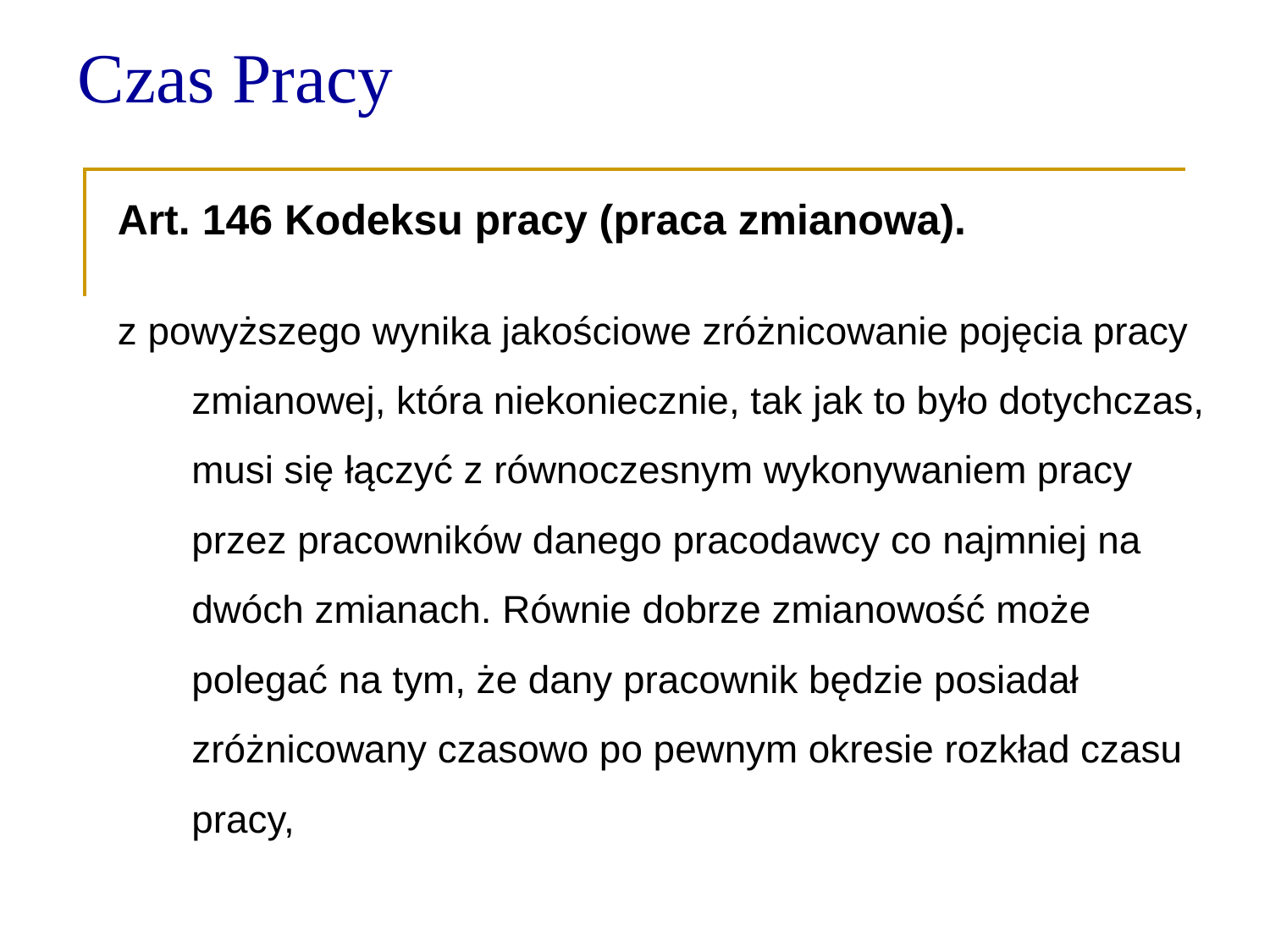

Czas Pracy
Art. 146 Kodeksu pracy (praca zmianowa).
z powyższego wynika jakościowe zróżnicowanie pojęcia pracy zmianowej, która niekoniecznie, tak jak to było dotychczas, musi się łączyć z równoczesnym wykonywaniem pracy przez pracowników danego pracodawcy co najmniej na dwóch zmianach. Równie dobrze zmianowość może polegać na tym, że dany pracownik będzie posiadał zróżnicowany czasowo po pewnym okresie rozkład czasu pracy,